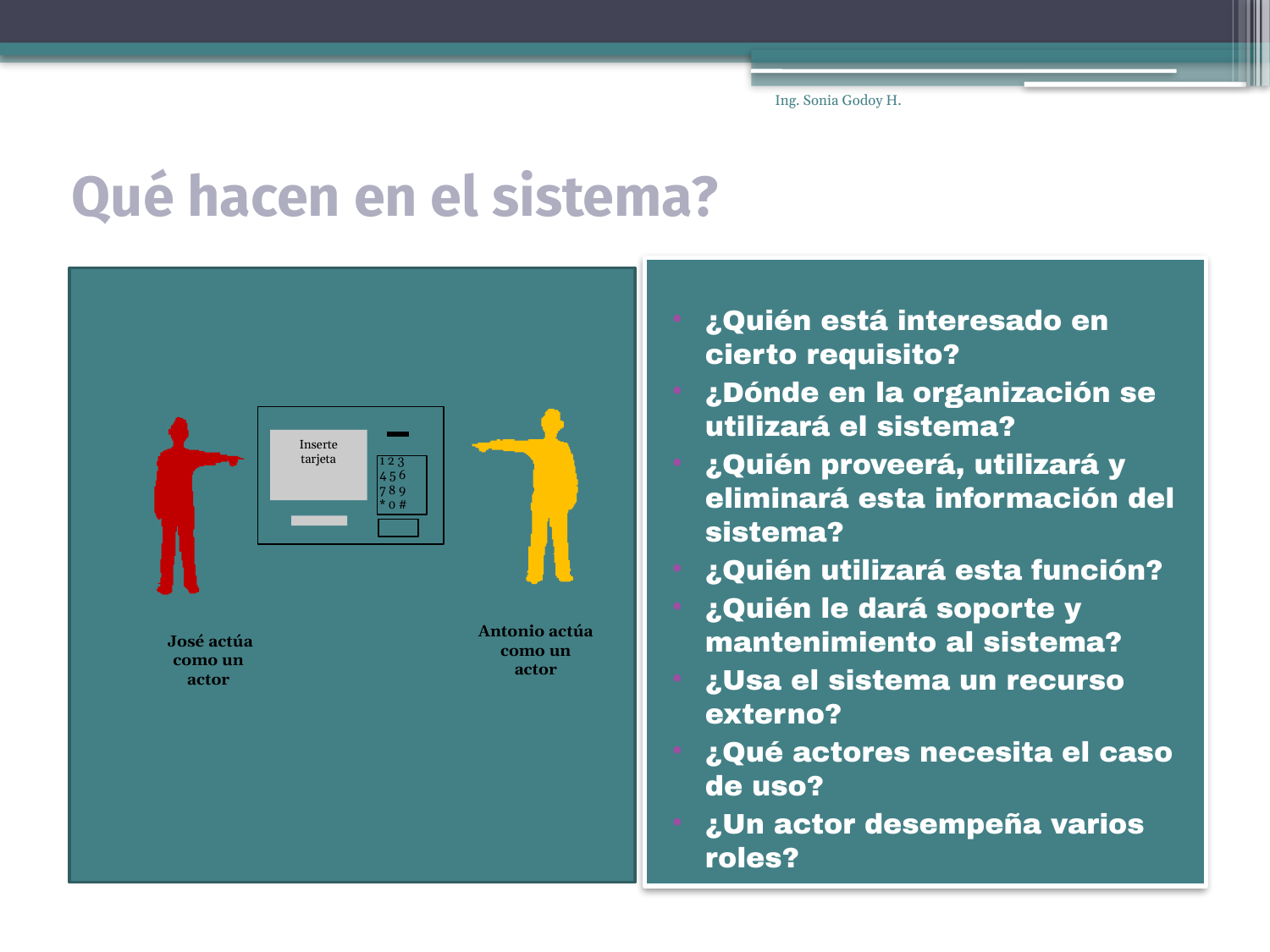

Ing. Sonia Godoy H.
# Qué hacen en el sistema?

¿Quién está interesado en cierto requisito?
¿Dónde en la organización se utilizará el sistema?
¿Quién proveerá, utilizará y eliminará esta información del sistema?
¿Quién utilizará esta función?
¿Quién le dará soporte y mantenimiento al sistema?
¿Usa el sistema un recurso externo?
¿Qué actores necesita el caso de uso?
¿Un actor desempeña varios roles?

Inserte tarjeta

1 2 3
4 5 6
7 8 9
* 0 #

Antonio actúa
como un
actor
 José actúa
como un
actor